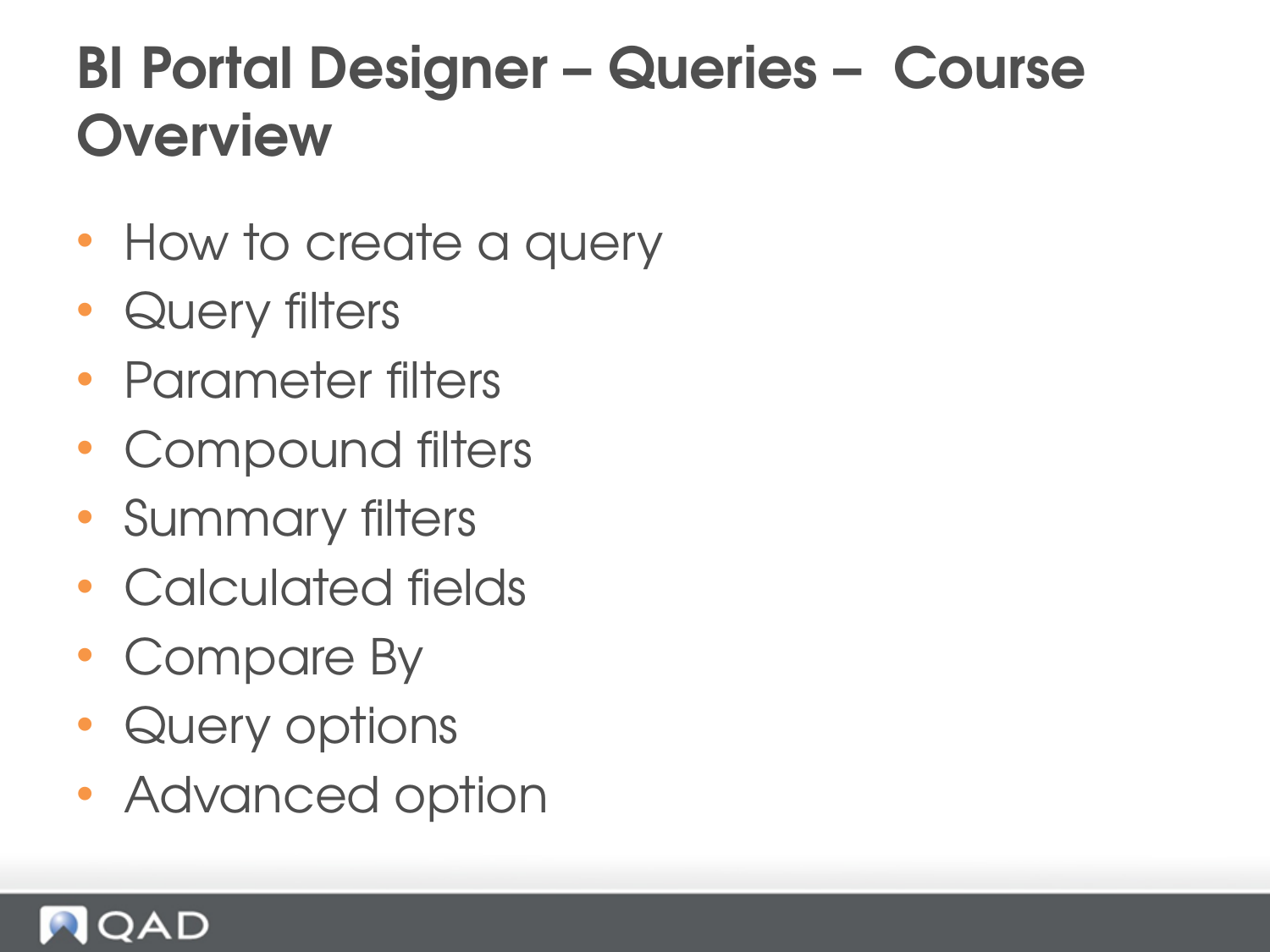

# BI Portal Designer – Queries –  Course Overview
How to create a query
Query filters
Parameter filters
Compound filters
Summary filters
Calculated fields
Compare By
Query options
Advanced option